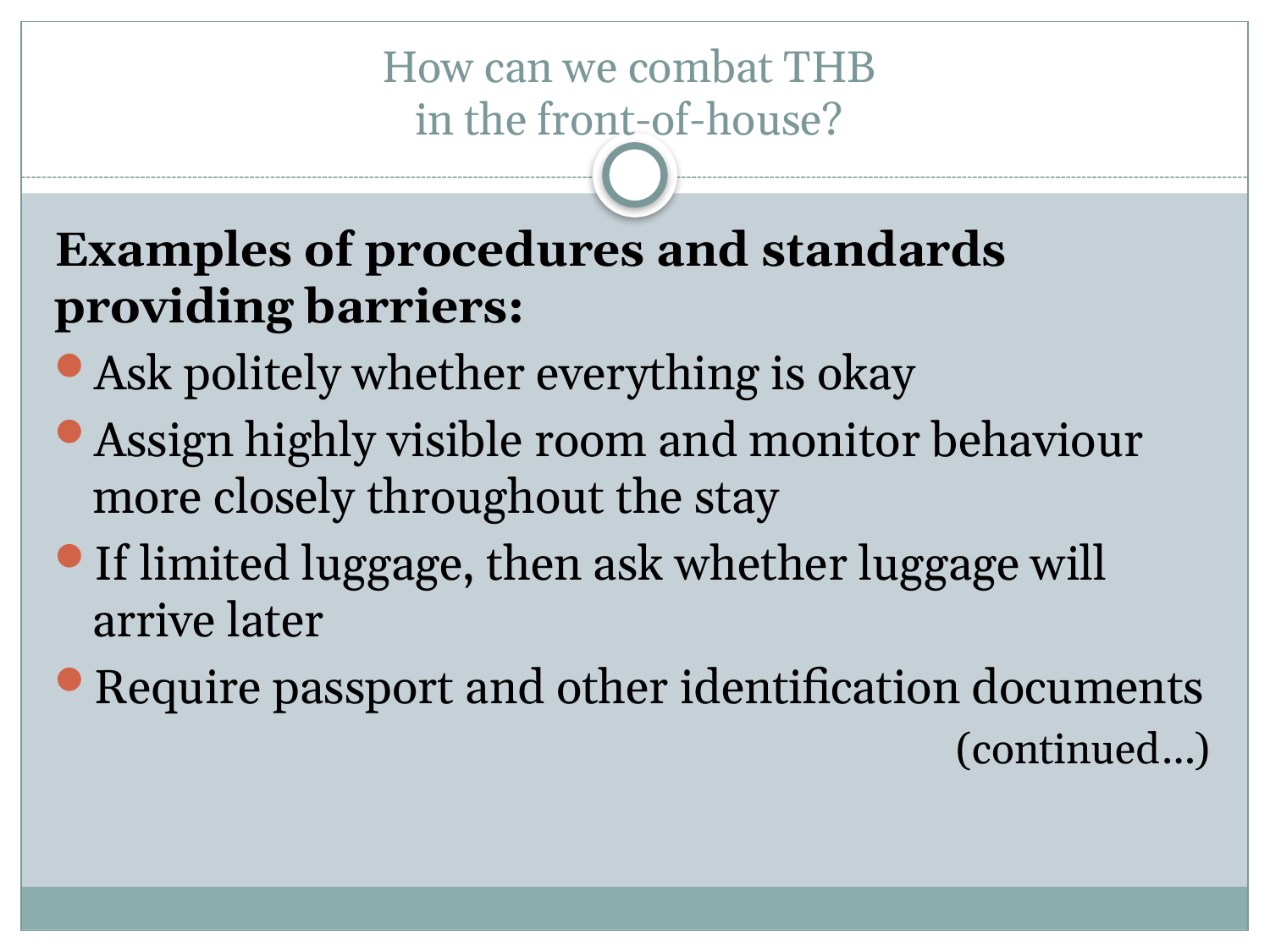

# How can we combat THB in the front-of-house?
Examples of procedures and standards providing barriers:
Ask politely whether everything is okay
Assign highly visible room and monitor behaviour more closely throughout the stay
If limited luggage, then ask whether luggage will arrive later
Require passport and other identification documents
(continued…)